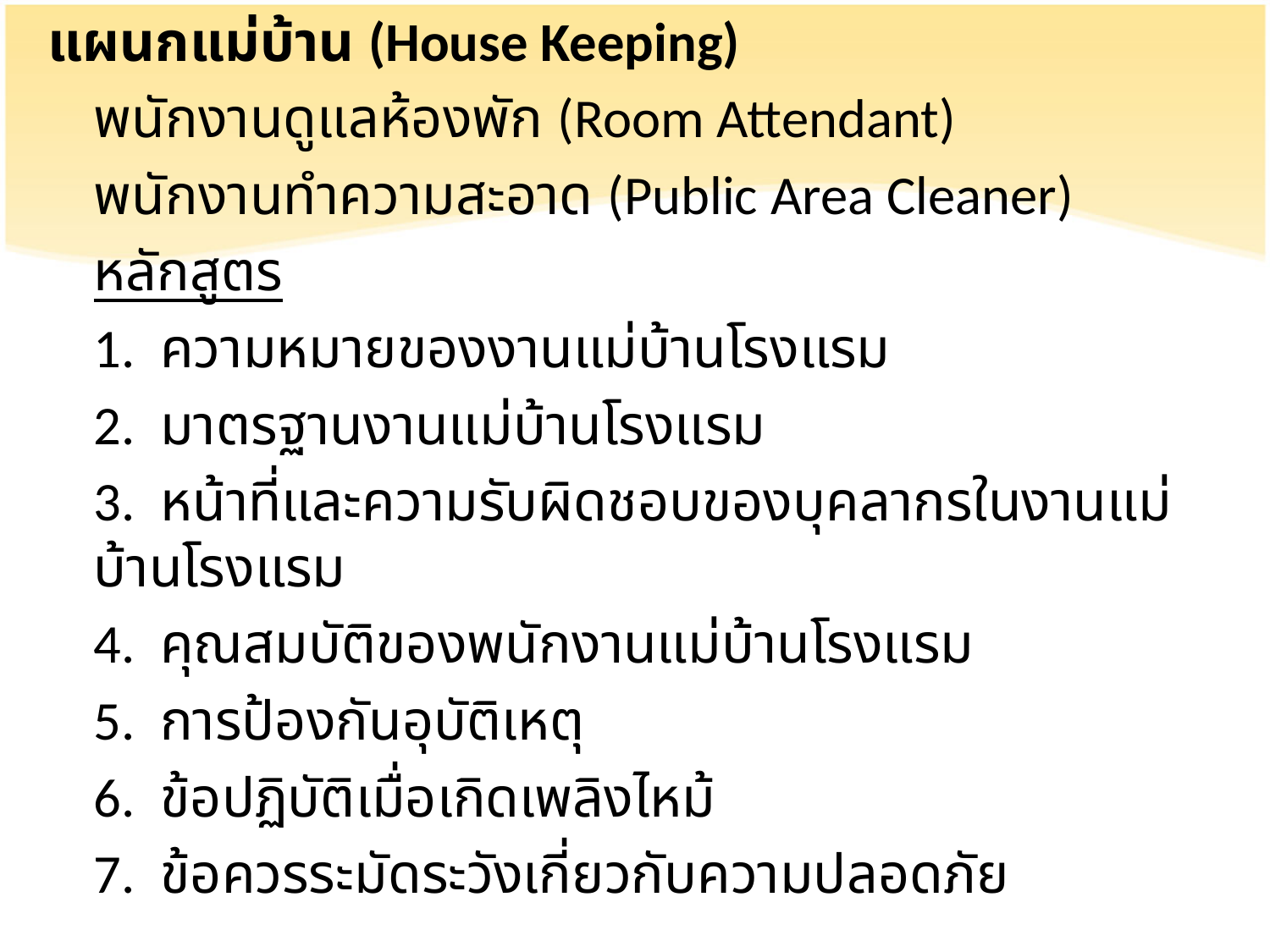

แผนกแม่บ้าน (House Keeping)
 	พนักงานดูแลห้องพัก (Room Attendant)
	พนักงานทำความสะอาด (Public Area Cleaner)
	หลักสูตร
	1.  ความหมายของงานแม่บ้านโรงแรม
	2.  มาตรฐานงานแม่บ้านโรงแรม
	3.  หน้าที่และความรับผิดชอบของบุคลากรในงานแม่บ้านโรงแรม
	4.  คุณสมบัติของพนักงานแม่บ้านโรงแรม
	5.  การป้องกันอุบัติเหตุ
	6.  ข้อปฏิบัติเมื่อเกิดเพลิงไหม้
	7.  ข้อควรระมัดระวังเกี่ยวกับความปลอดภัย